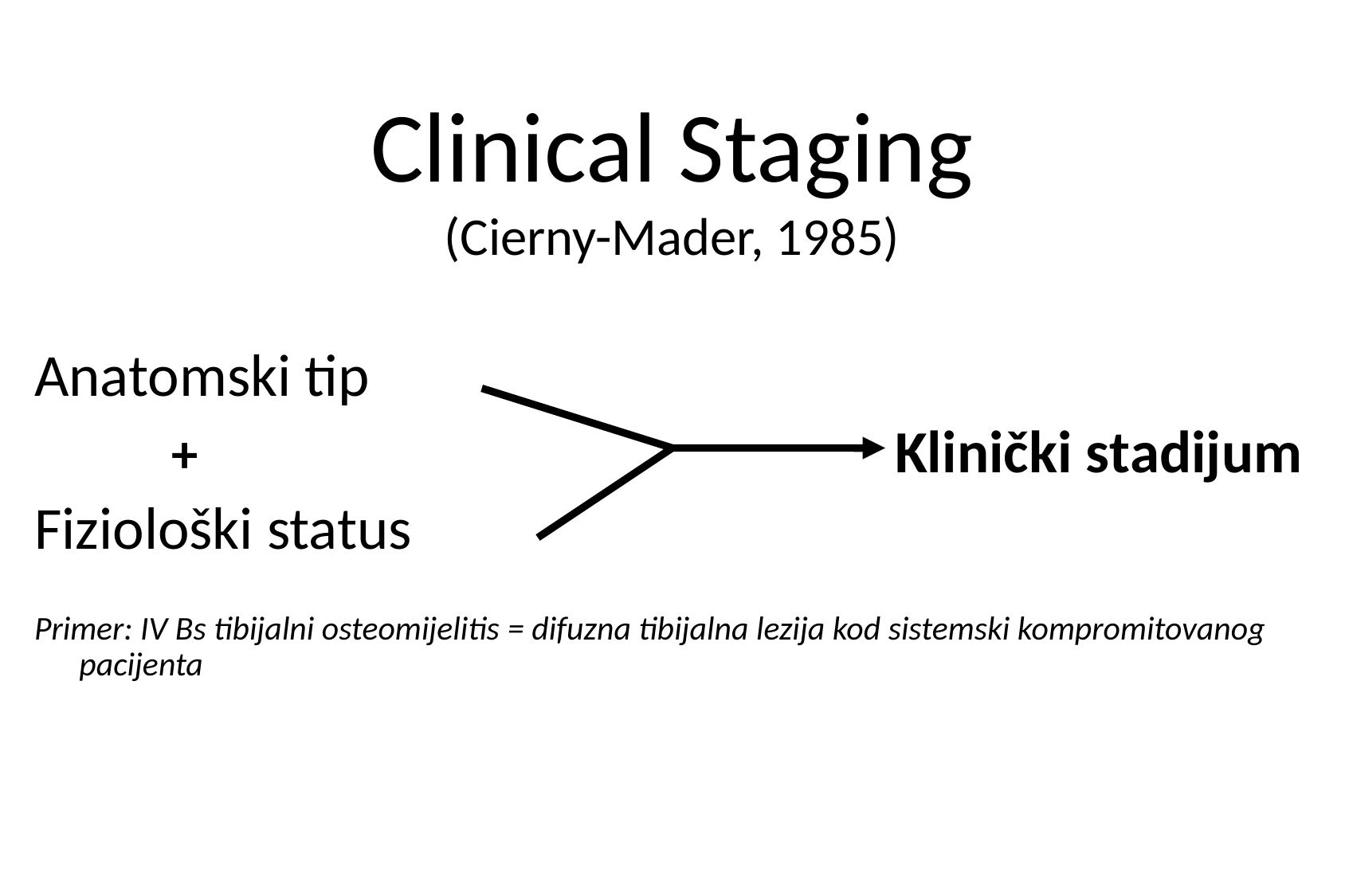

# Clinical Staging (Cierny-Mader, 1985)
Anatomski tip
             +                                                                  Klinički stadijum
Fiziološki status

Primer: IV Bs tibijalni osteomijelitis = difuzna tibijalna lezija kod sistemski kompromitovanog pacijenta